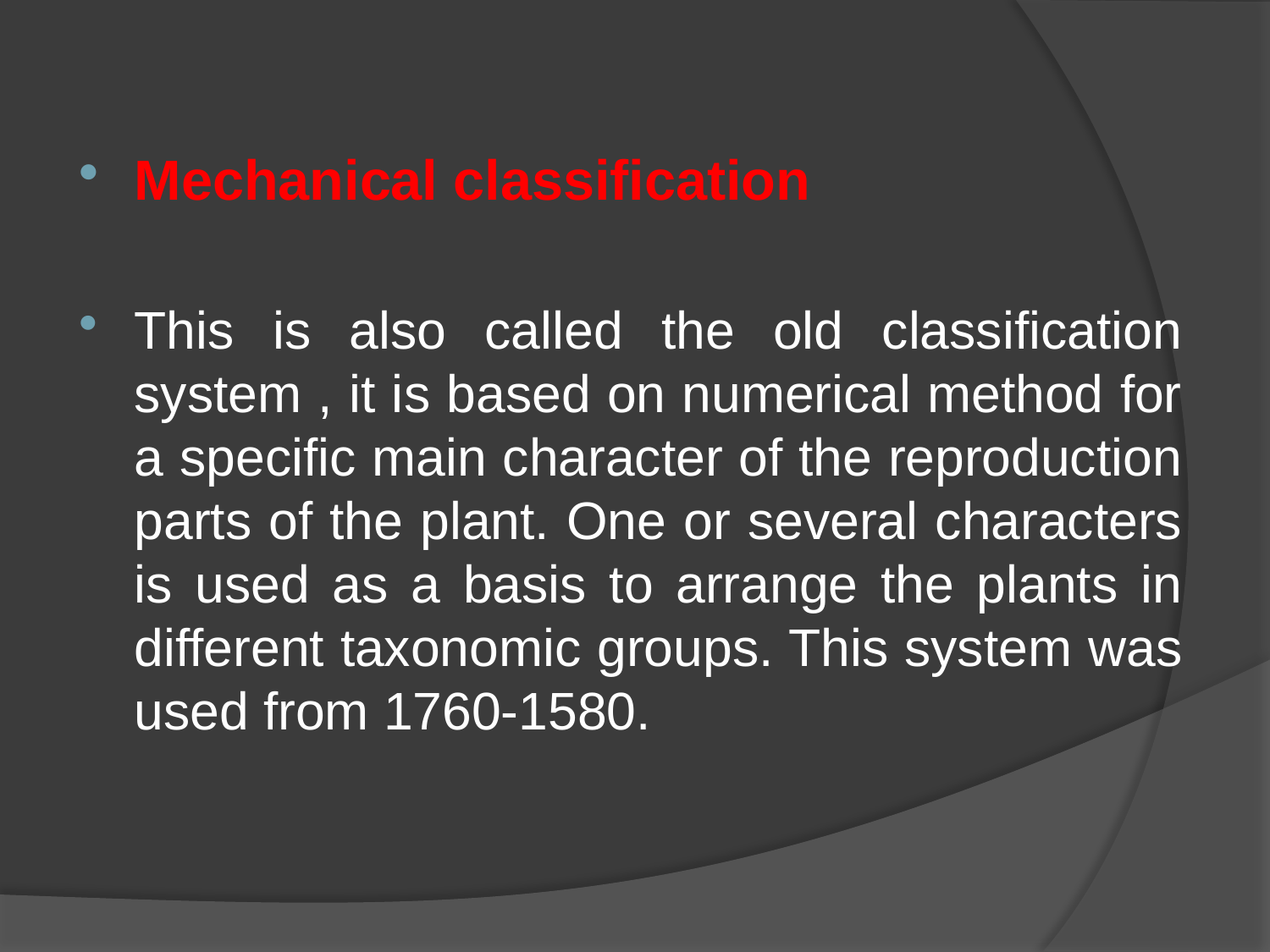

Mechanical classification

This is also called the old classification system , it is based on numerical method for a specific main character of the reproduction parts of the plant. One or several characters is used as a basis to arrange the plants in different taxonomic groups. This system was used from 1760-1580.